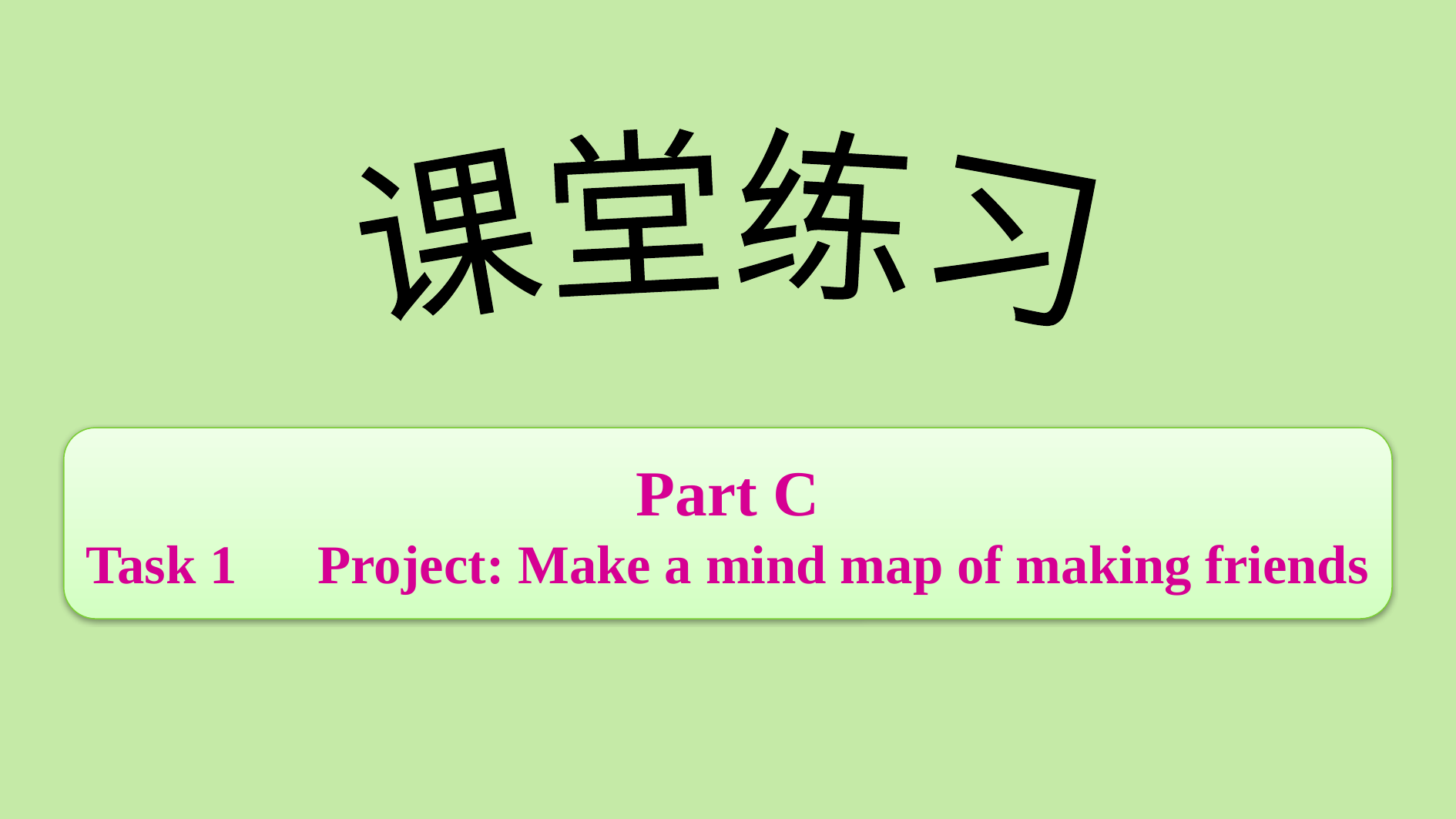

Part C
Task 1　Project: Make a mind map of making friends